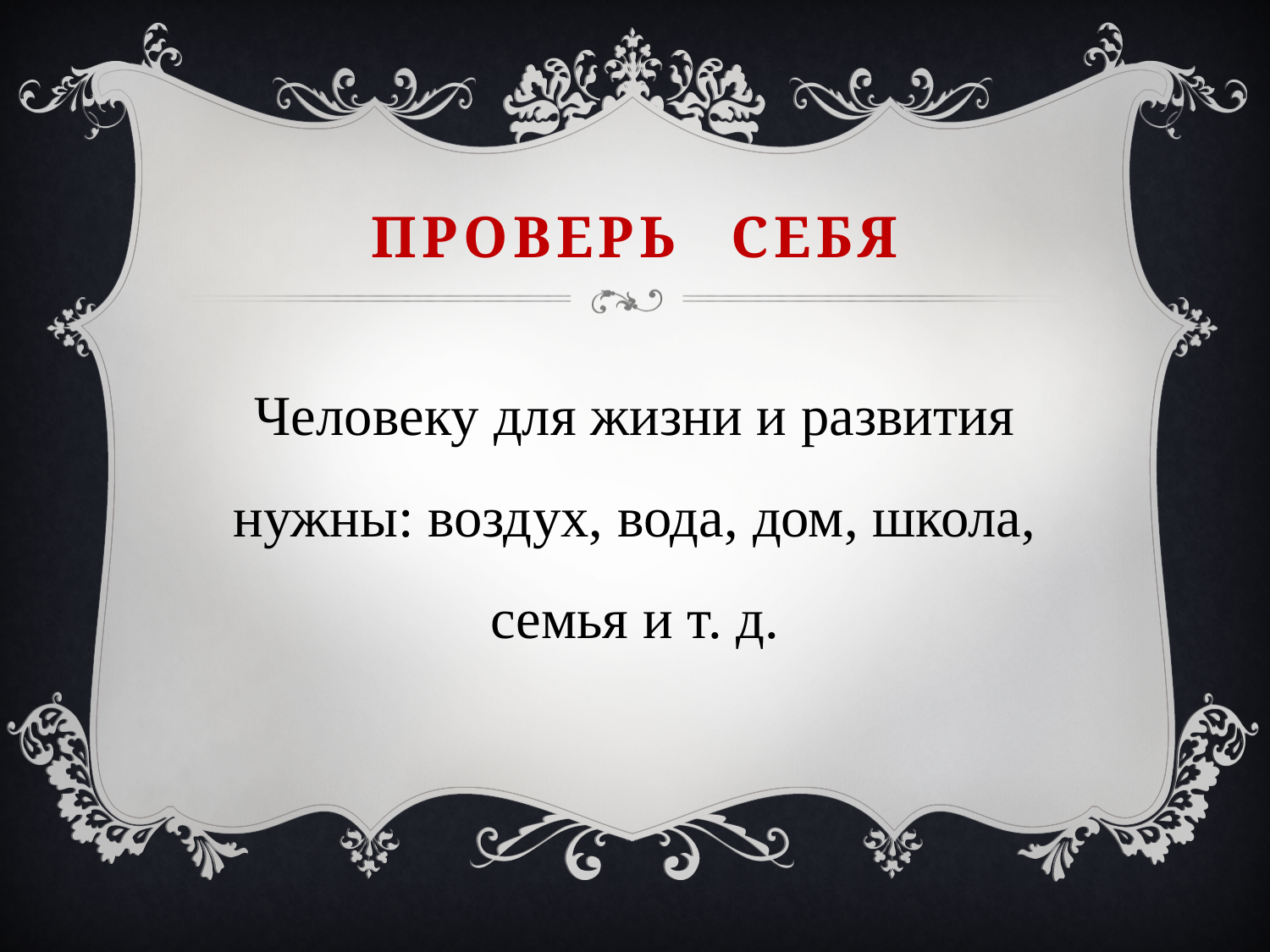

# Проверь   себя
Человеку для жизни и развития нужны: воздух, вода, дом, школа, семья и т. д.